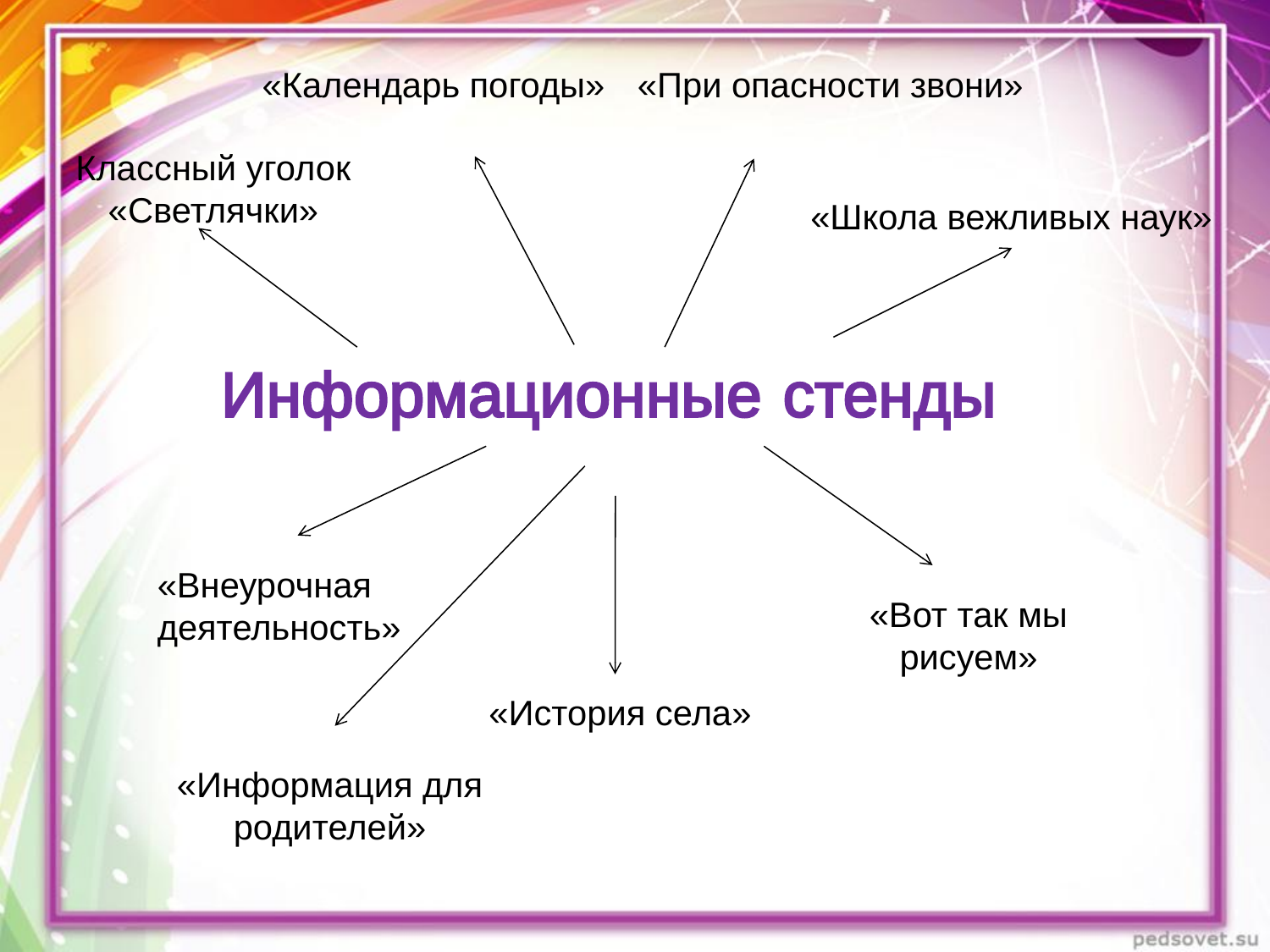

«Календарь погоды»
«При опасности звони»
Классный уголок
«Светлячки»
«Школа вежливых наук»
Информационные стенды
«Внеурочная деятельность»
«Вот так мы рисуем»
«История села»
«Информация для родителей»